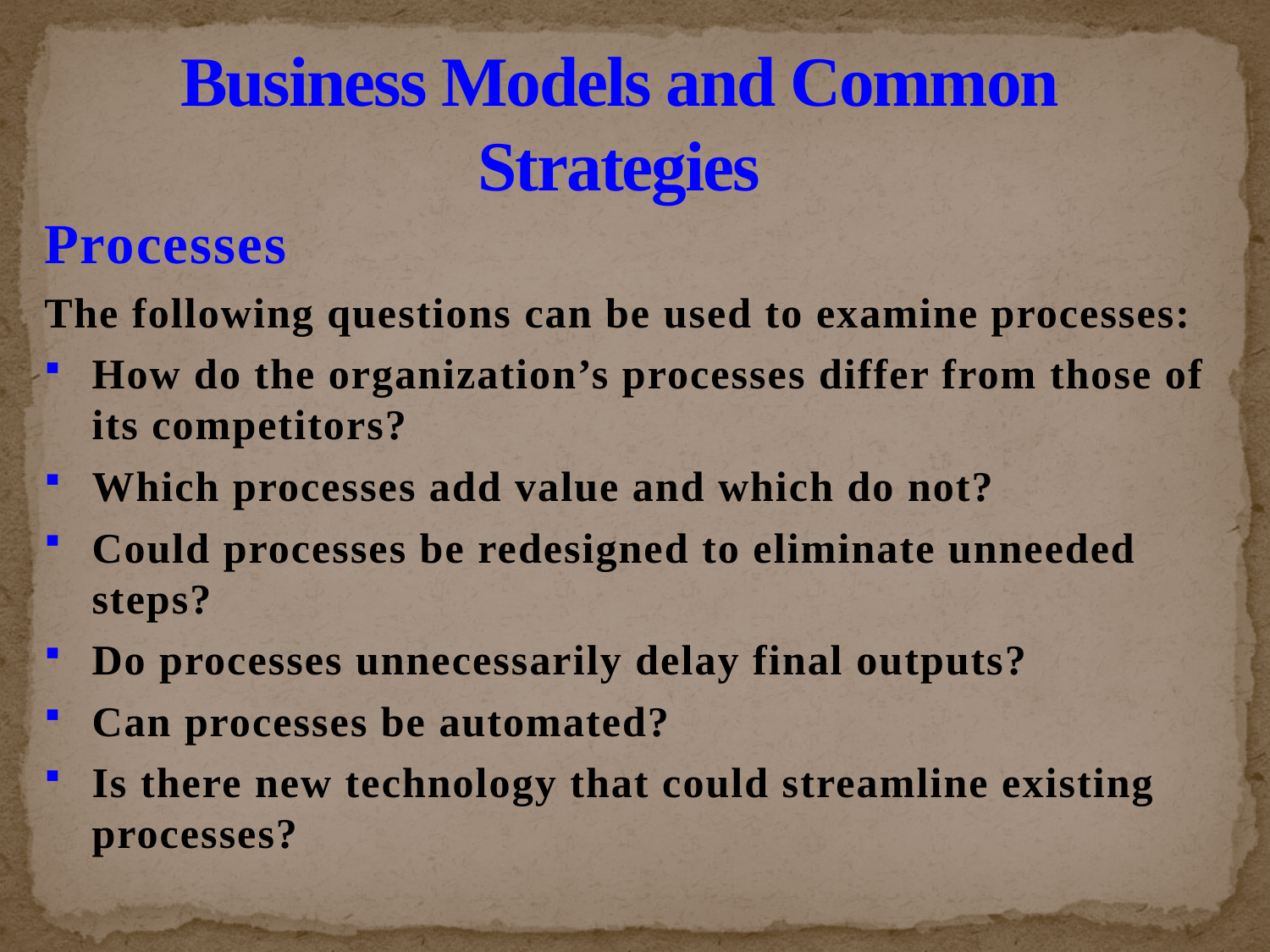

# Business Models and Common Strategies
Processes
The following questions can be used to examine processes:
How do the organization’s processes differ from those of its competitors?
Which processes add value and which do not?
Could processes be redesigned to eliminate unneeded steps?
Do processes unnecessarily delay final outputs?
Can processes be automated?
Is there new technology that could streamline existing processes?